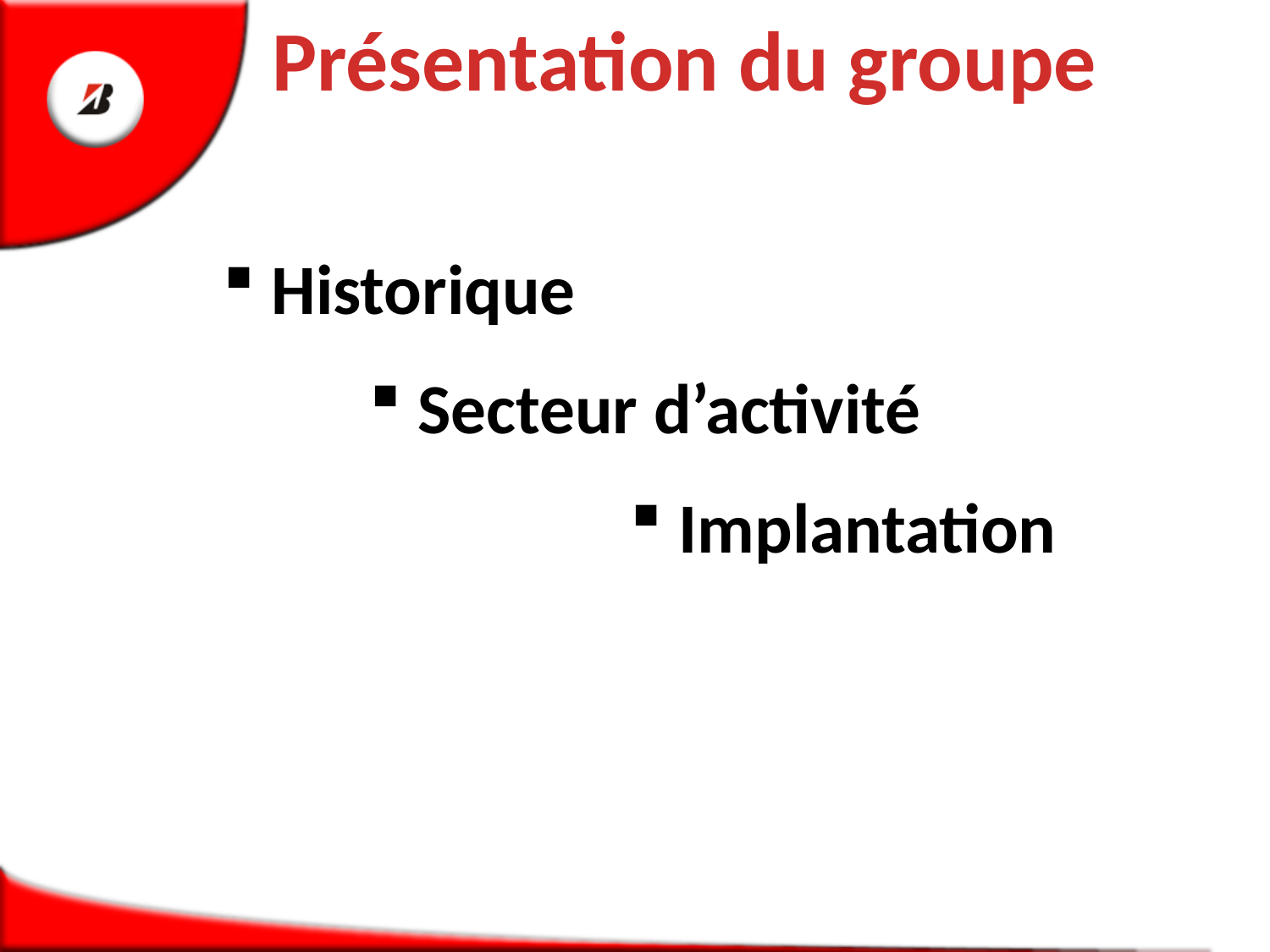

Présentation du groupe
 Historique
 Secteur d’activité
 Implantation